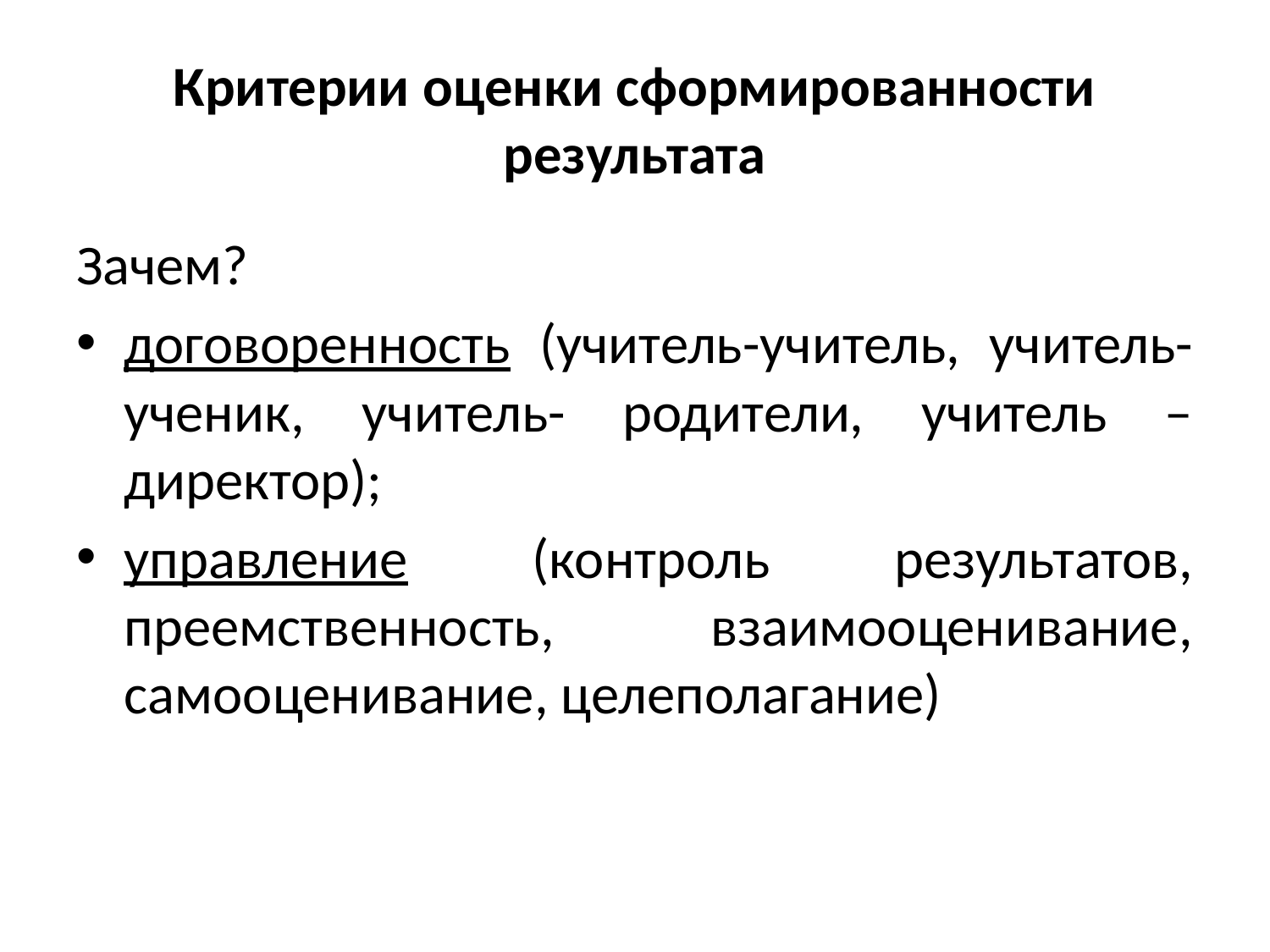

# Критерии оценки сформированности результата
Зачем?
договоренность (учитель-учитель, учитель-ученик, учитель- родители, учитель – директор);
управление (контроль результатов, преемственность, взаимооценивание, самооценивание, целеполагание)